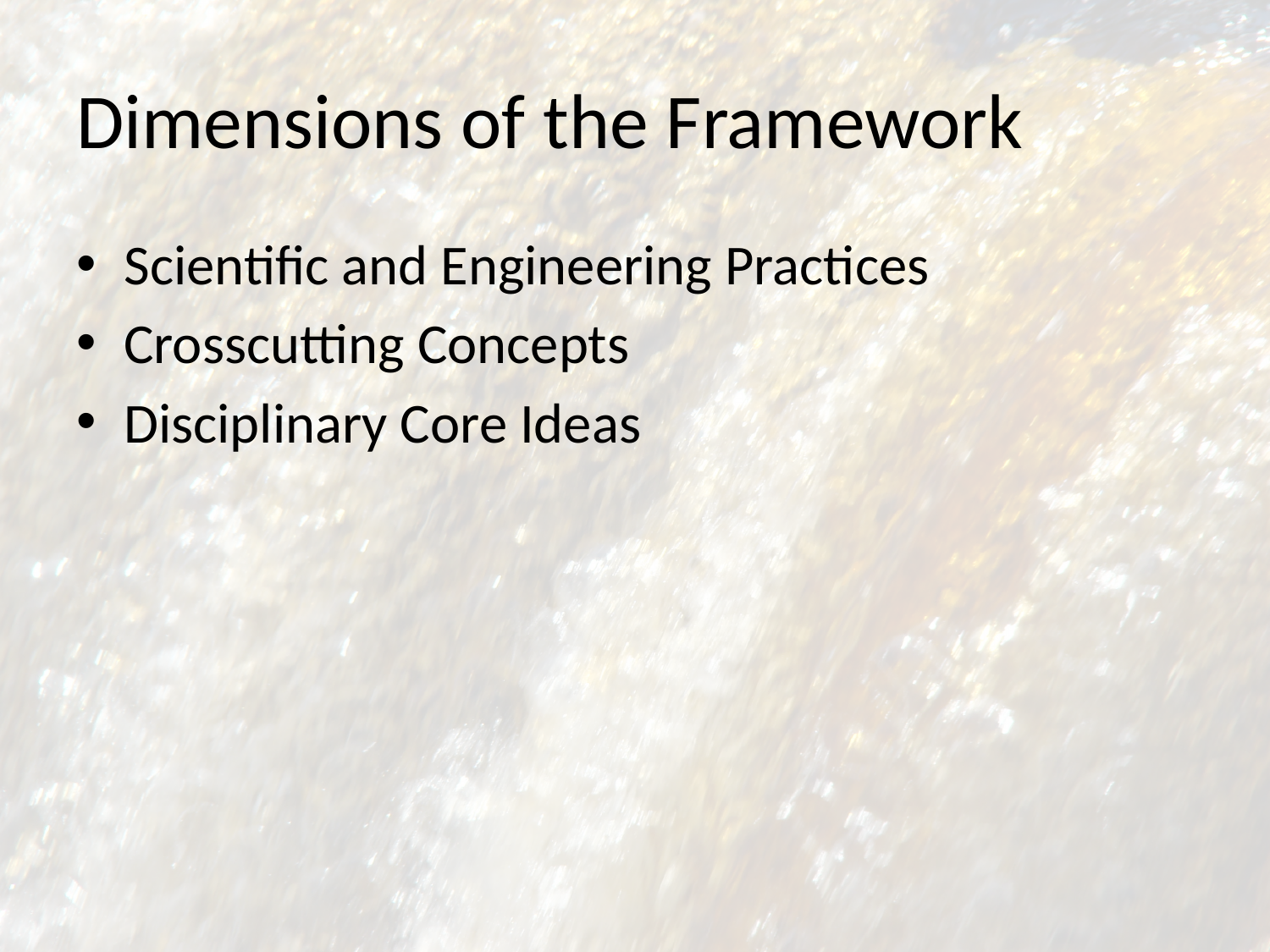

# Dimensions of the Framework
Scientific and Engineering Practices
Crosscutting Concepts
Disciplinary Core Ideas